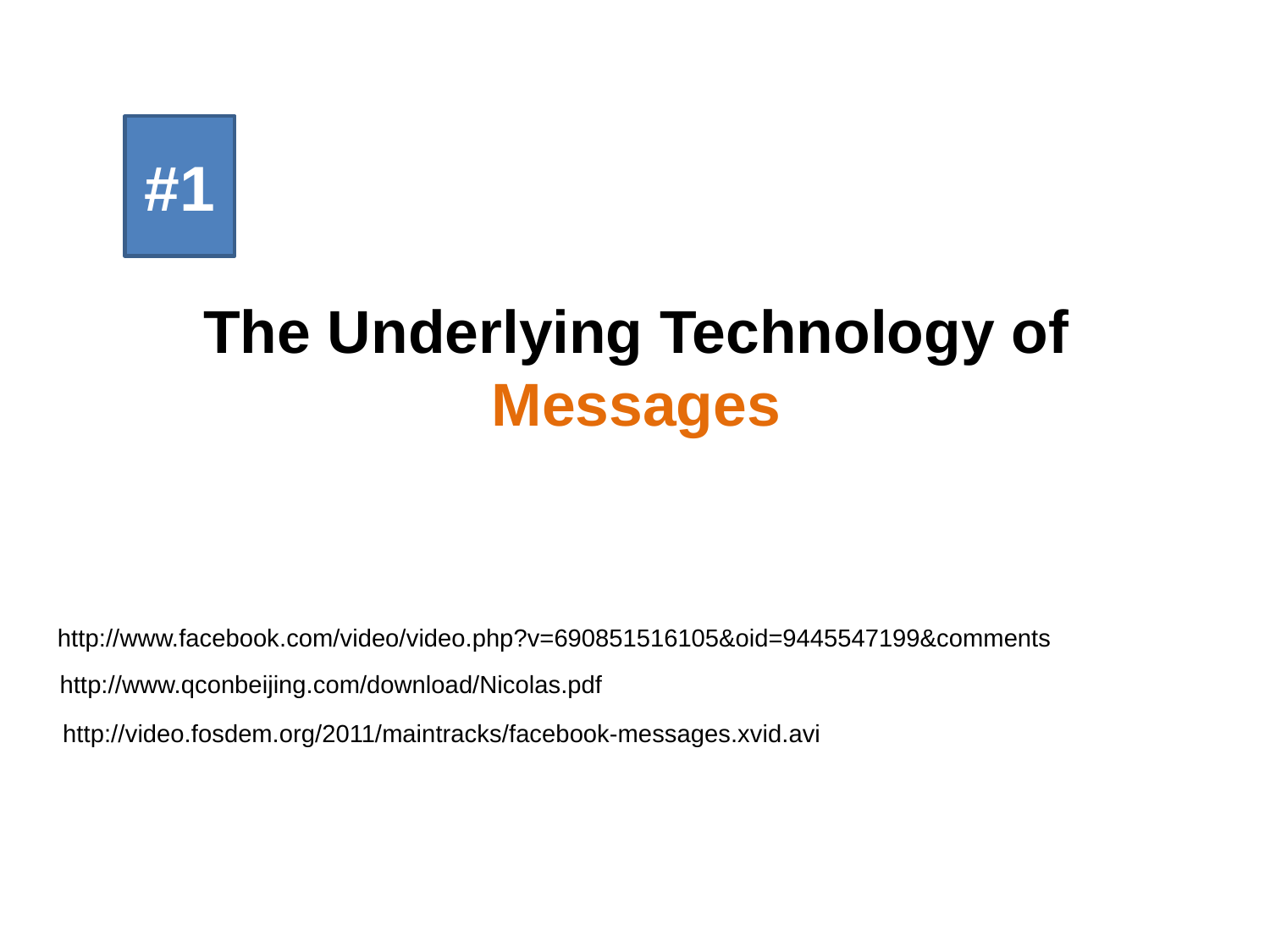

#1
# The Underlying Technology of Messages
http://www.facebook.com/video/video.php?v=690851516105&oid=9445547199&comments
http://www.qconbeijing.com/download/Nicolas.pdf
http://video.fosdem.org/2011/maintracks/facebook-messages.xvid.avi